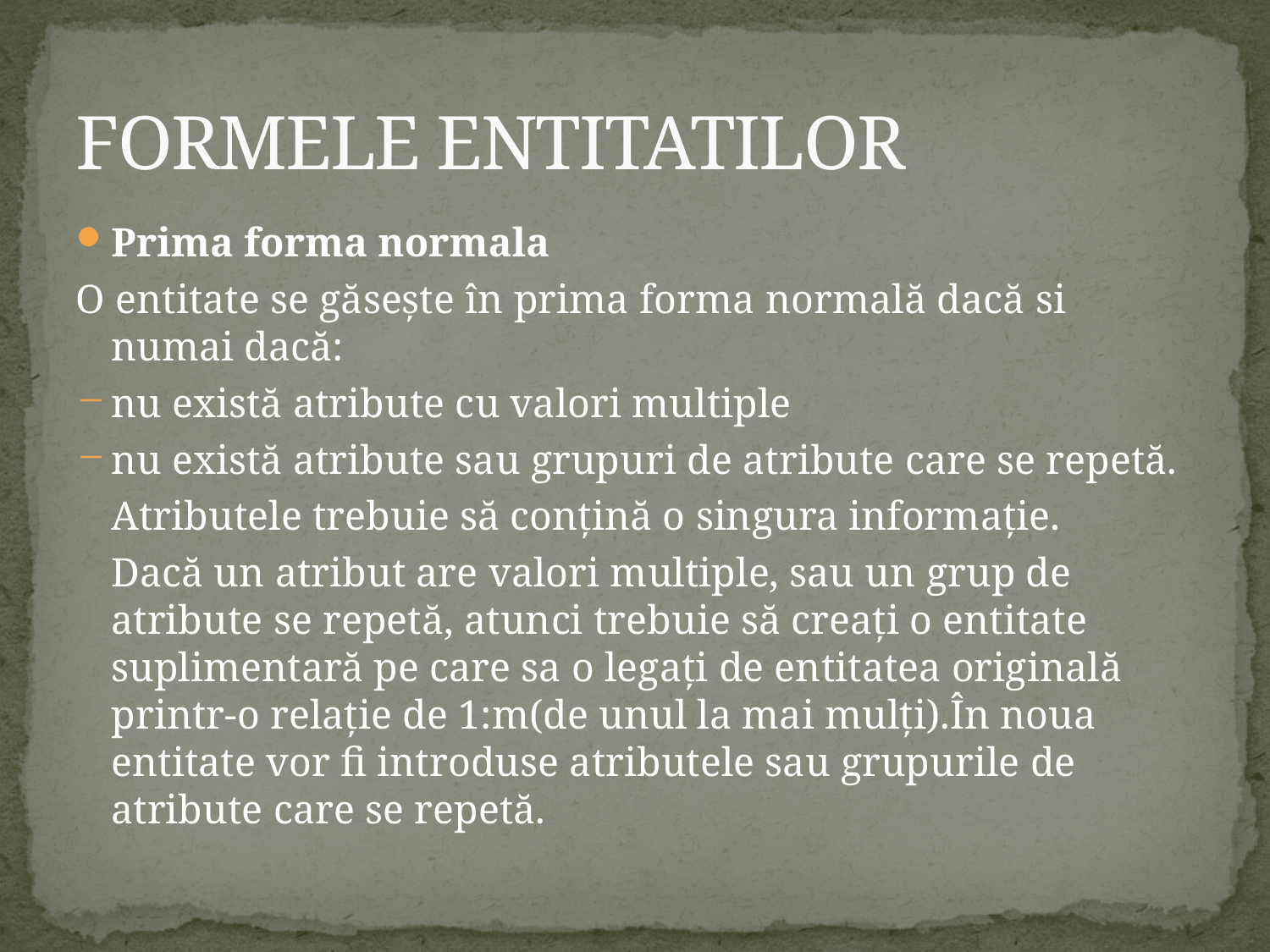

# FORMELE ENTITATILOR
Prima forma normala
O entitate se găseşte în prima forma normală dacă si numai dacă:
nu există atribute cu valori multiple
nu există atribute sau grupuri de atribute care se repetă.
	Atributele trebuie să conţină o singura informaţie.
		Dacă un atribut are valori multiple, sau un grup de atribute se repetă, atunci trebuie să creaţi o entitate suplimentară pe care sa o legaţi de entitatea originală printr-o relaţie de 1:m(de unul la mai mulţi).În noua entitate vor fi introduse atributele sau grupurile de atribute care se repetă.